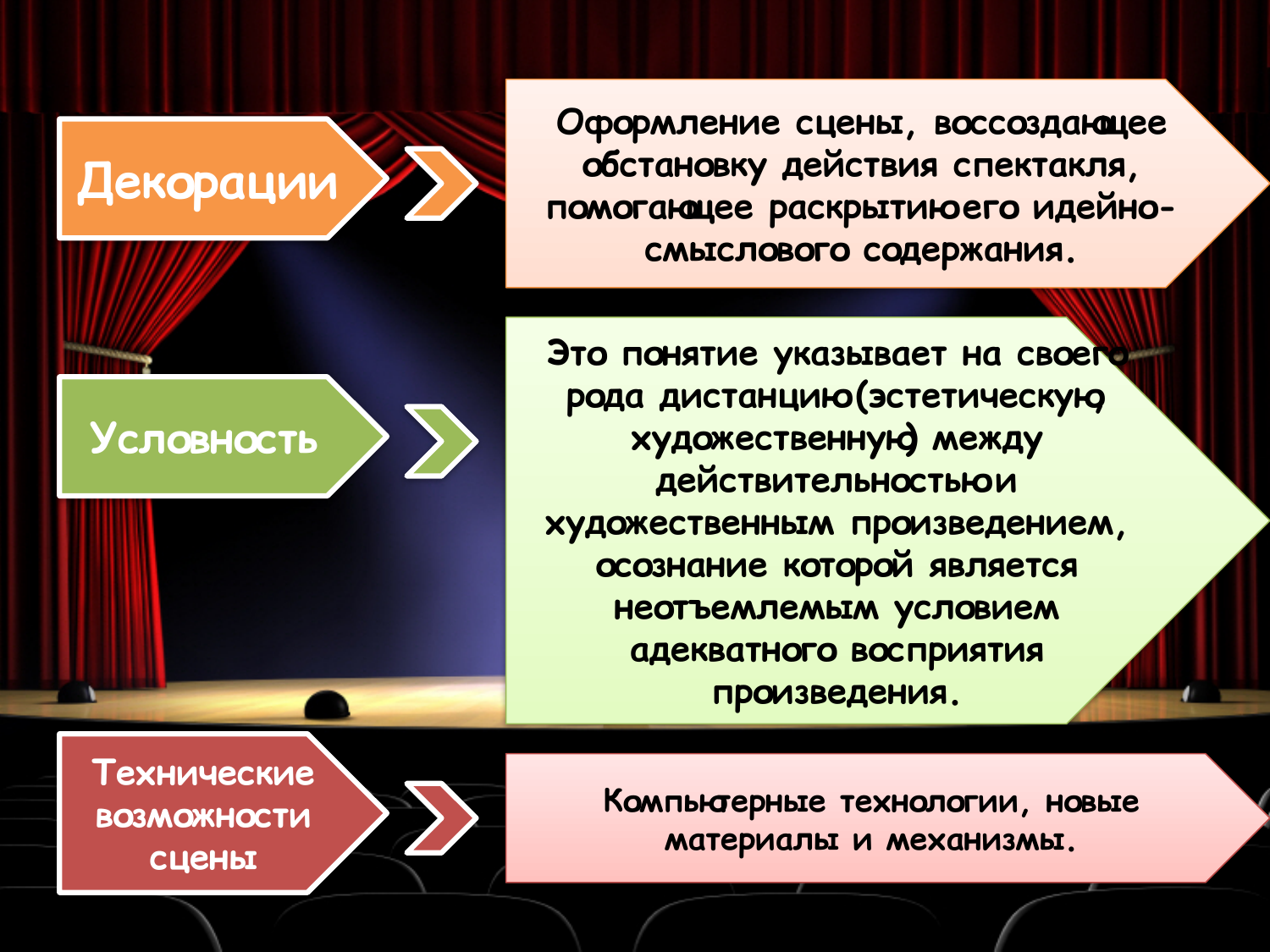

Оформление сцены, воссоздающее обстановку действия спектакля, помогающее раскрытию его идейно-смыслового содержания.
Декорации

Это понятие указывает на своего рода дистанцию (эстетическую, художественную) между действительностью и художественным произведением, осознание которой является неотъемлемым условием адекватного восприятия произведения.
Условность

Технические возможности сцены
Компьютерные технологии, новые материалы и механизмы.